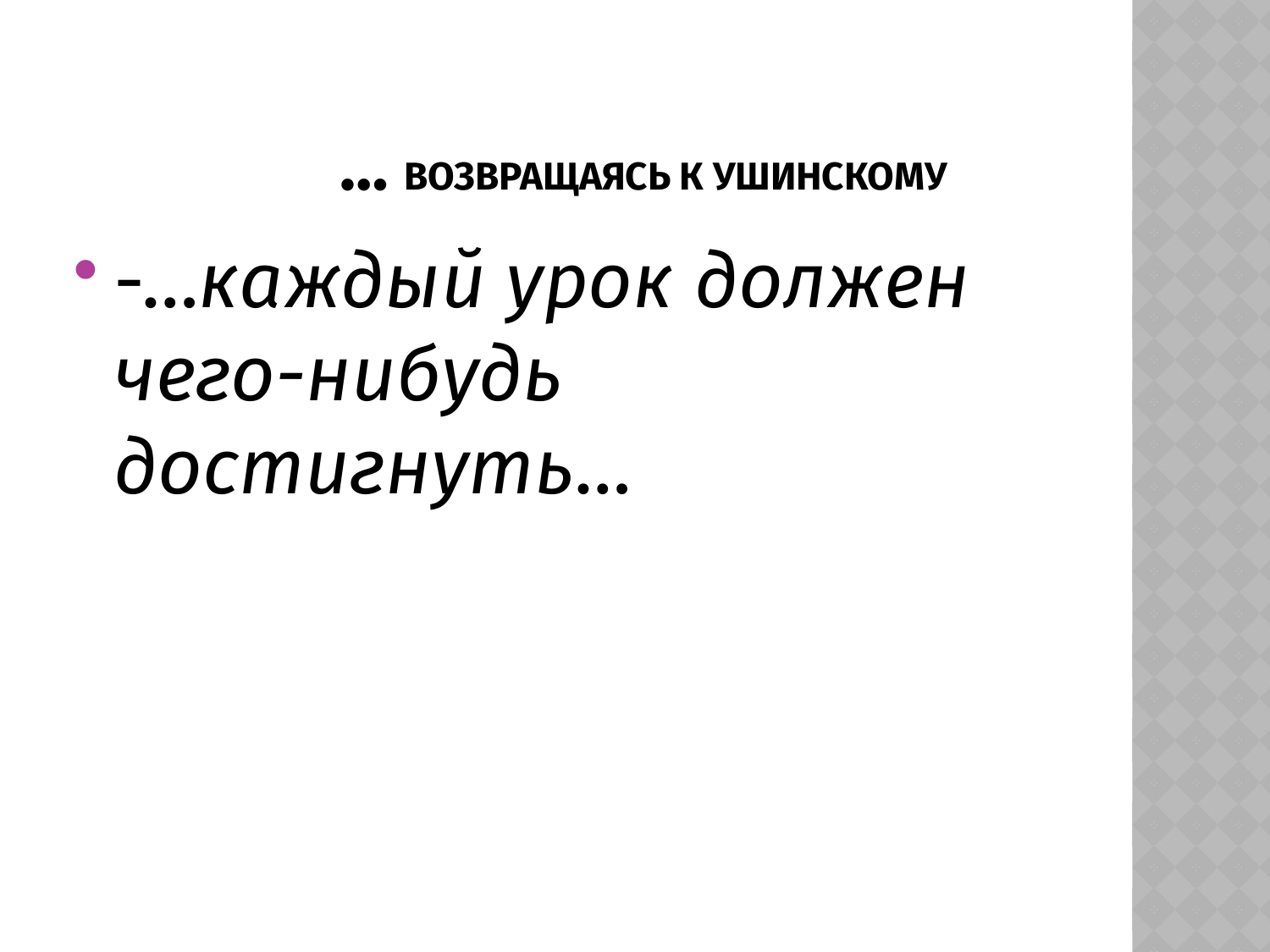

# … возвращаясь к Ушинскому
-…каждый урок должен чего-нибудь достигнуть…